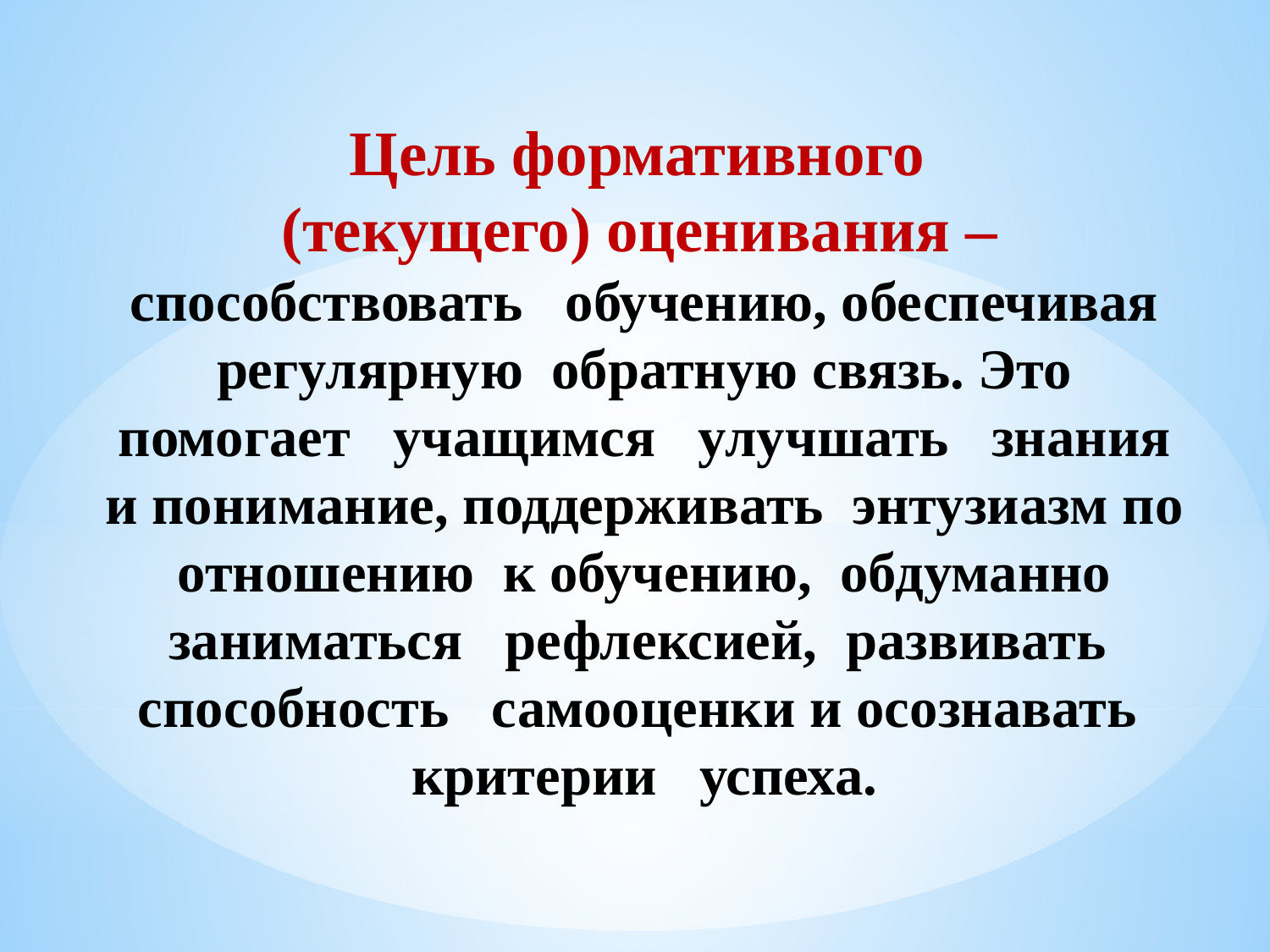

Цель формативного
(текущего) оценивания –
способствовать   обучению, обеспечивая регулярную  обратную связь. Это помогает   учащимся   улучшать   знания и понимание, поддерживать  энтузиазм по отношению  к обучению,  обдуманно заниматься   рефлексией,  развивать  способность   самооценки и осознавать
критерии   успеха.